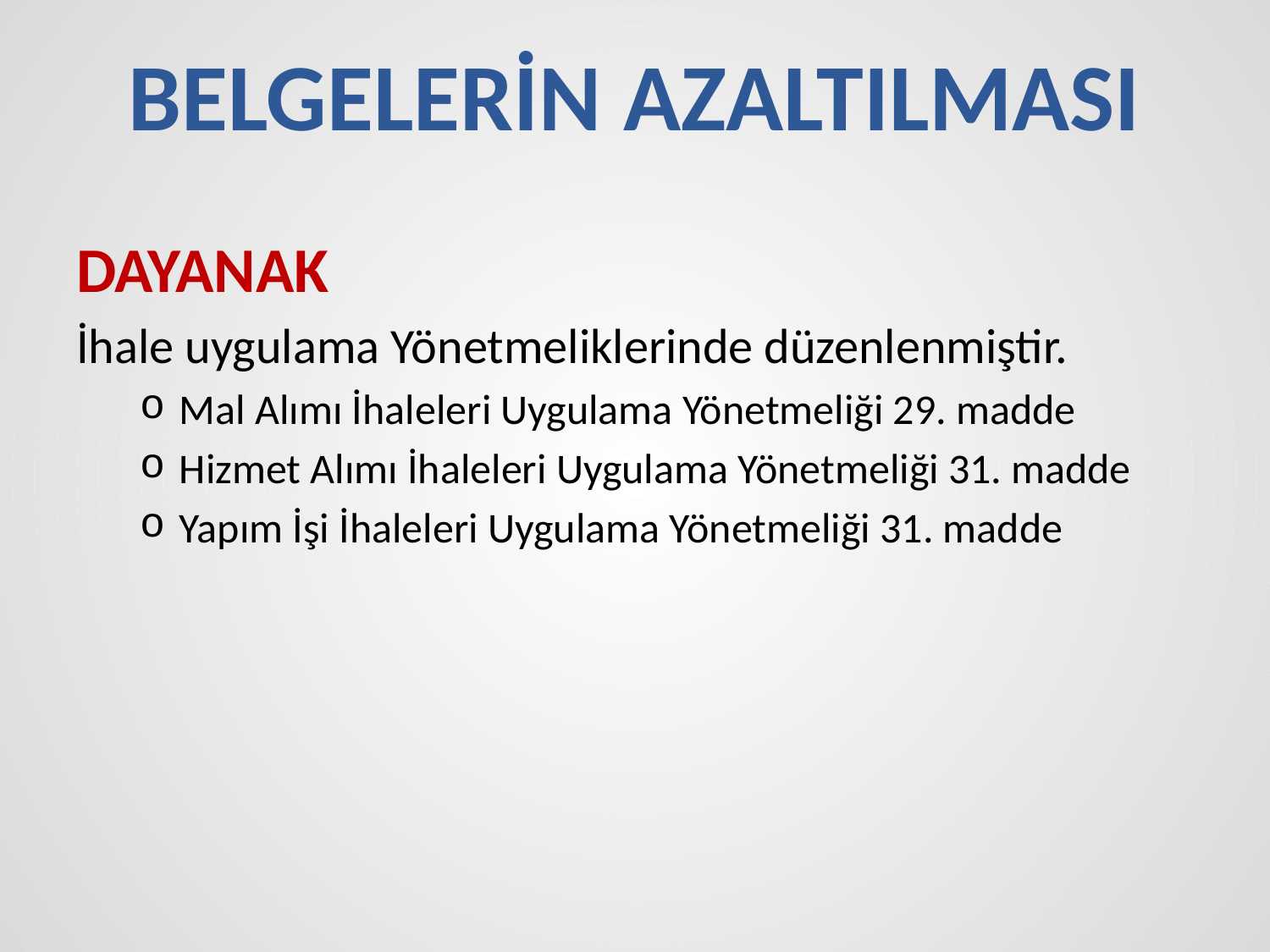

# BELGELERİN AZALTILMASI
DAYANAK
İhale uygulama Yönetmeliklerinde düzenlenmiştir.
Mal Alımı İhaleleri Uygulama Yönetmeliği 29. madde
Hizmet Alımı İhaleleri Uygulama Yönetmeliği 31. madde
Yapım İşi İhaleleri Uygulama Yönetmeliği 31. madde